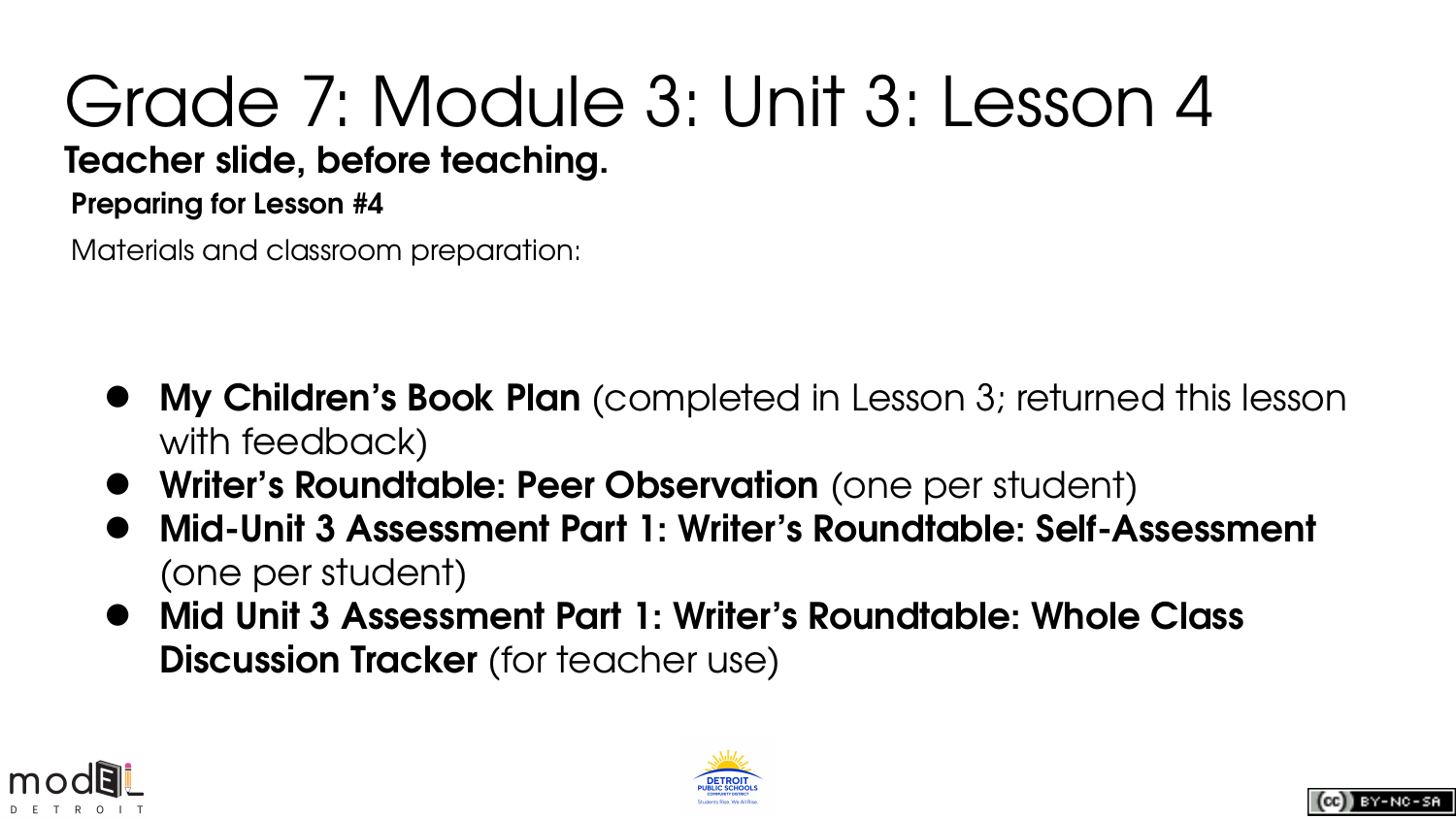

Grade 7: Module 3: Unit 3: Lesson 4
Teacher slide, before teaching.
Preparing for Lesson #4
Materials and classroom preparation:

My Children’s Book Plan (completed in Lesson 3; returned this lesson with feedback)
Writer’s Roundtable: Peer Observation (one per student)
Mid-Unit 3 Assessment Part 1: Writer’s Roundtable: Self-Assessment (one per student)
Mid Unit 3 Assessment Part 1: Writer’s Roundtable: Whole Class Discussion Tracker (for teacher use)